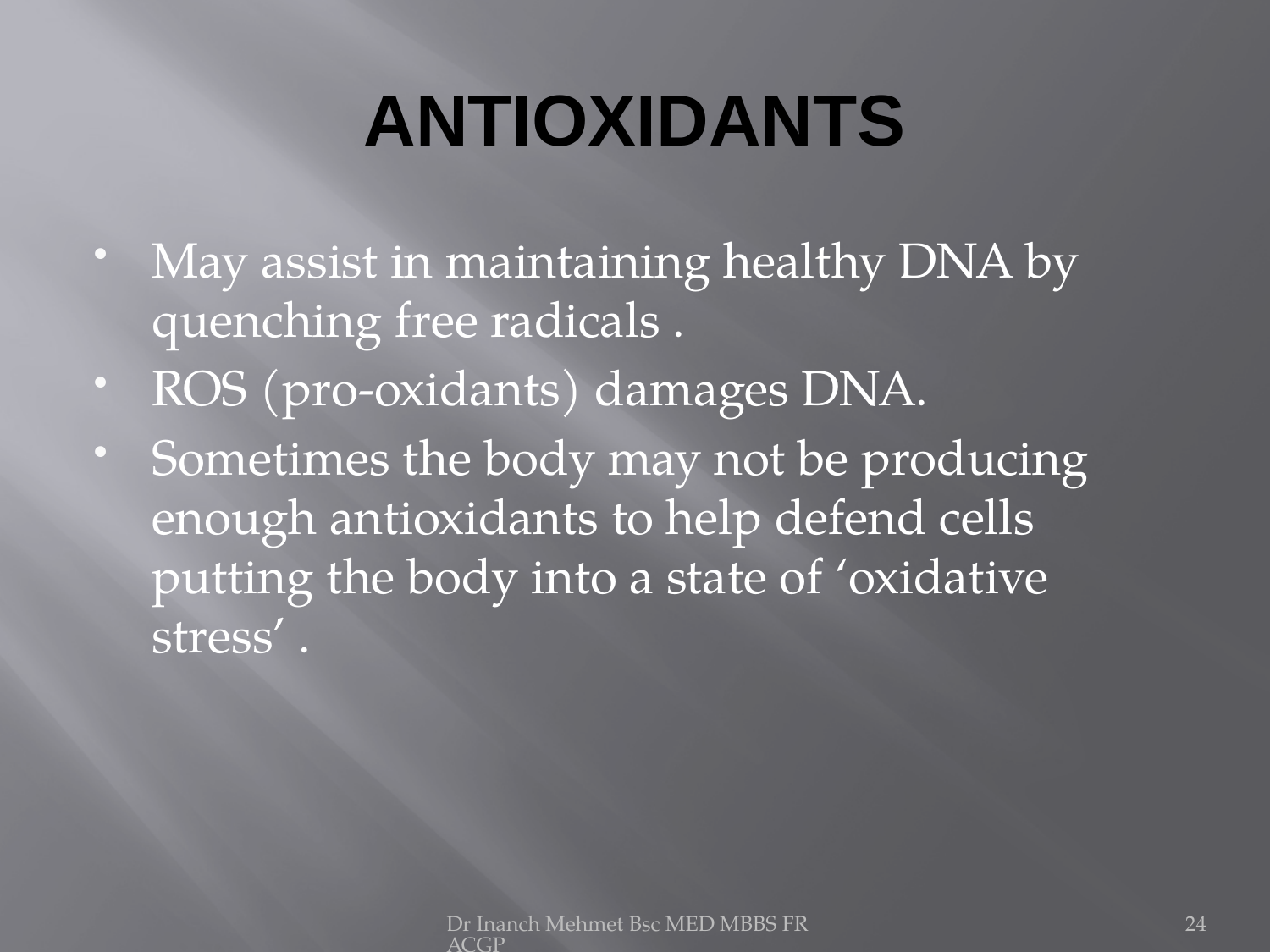

# ANTIOXIDANTS
May assist in maintaining healthy DNA by quenching free radicals .
ROS (pro-oxidants) damages DNA.
Sometimes the body may not be producing enough antioxidants to help defend cells  putting the body into a state of ‘oxidative stress’ .

Dr Inanch Mehmet Bsc MED MBBS FRACGP
24